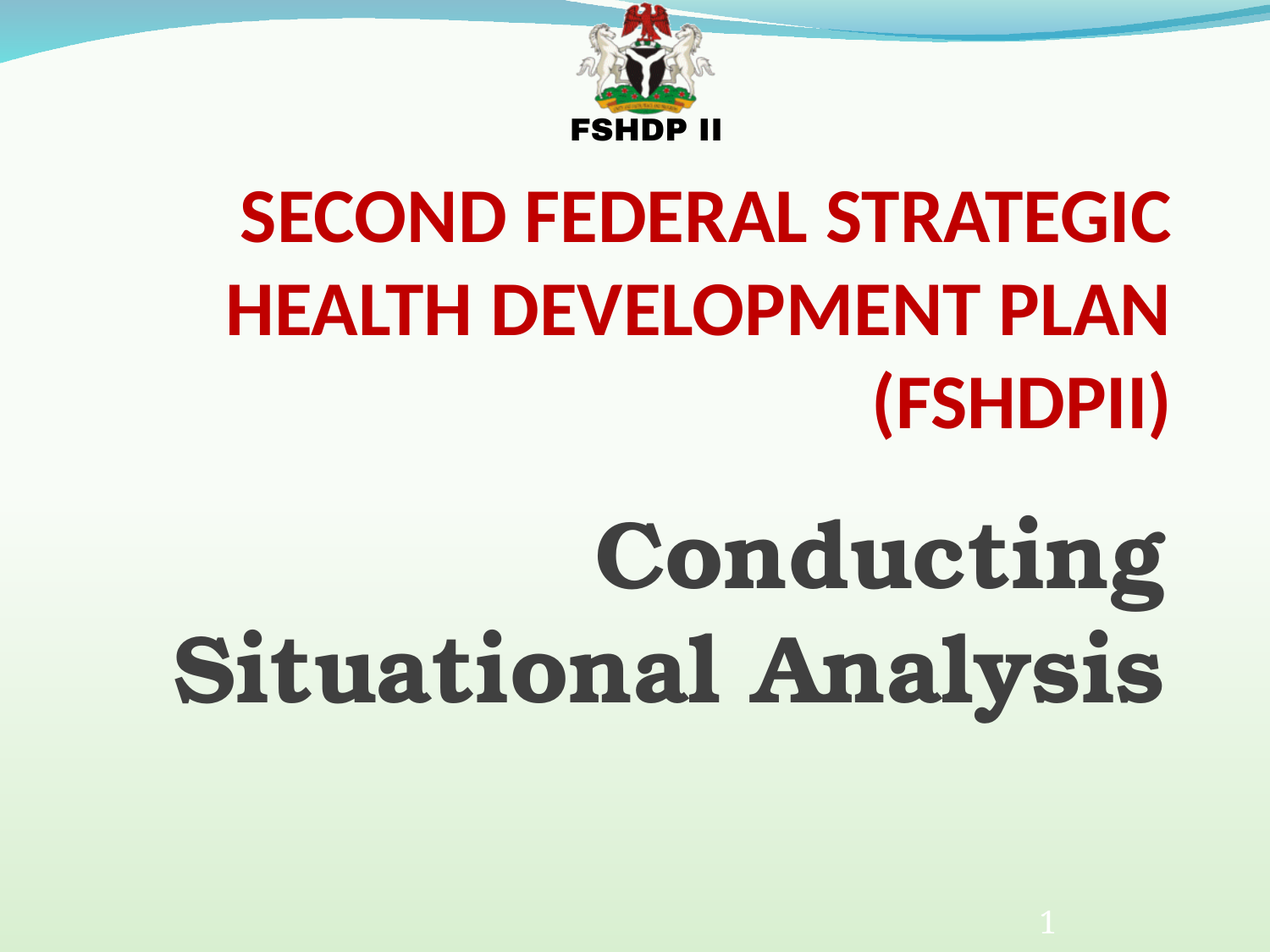

# SECOND FEDERAL STRATEGIC HEALTH DEVELOPMENT PLAN (FSHDPII)
Conducting Situational Analysis
1